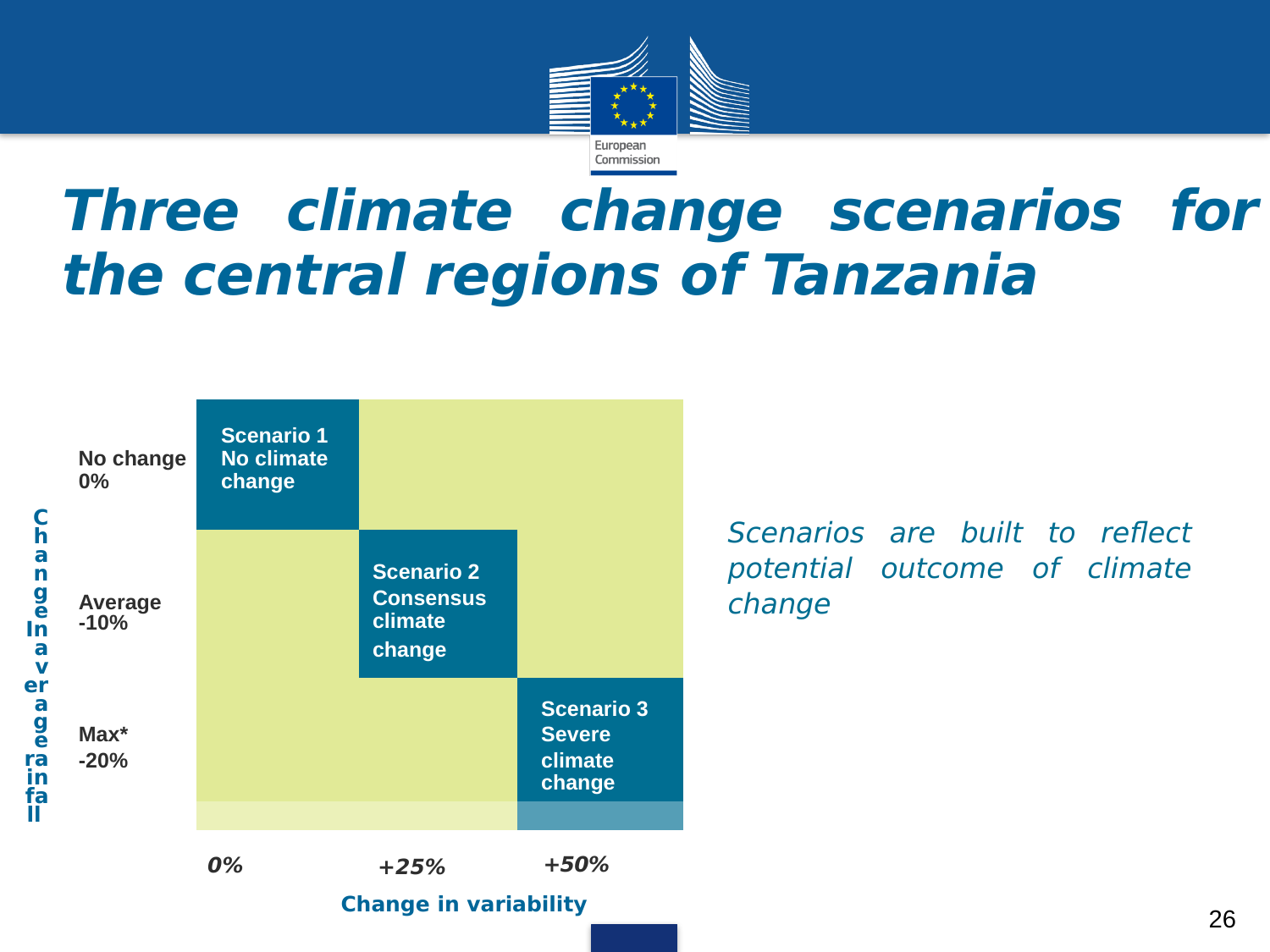

Three climate change scenarios for the central regions of Tanzania
| No change |  |  |  |  |
| --- | --- | --- | --- | --- |
|  | Scenario 1 No climate |  |  |  |
| 0% | change |  |  |  |
|  |  |  |  |  |
|  |  | Scenario 2 |  |  |
| Average -10% |  | Consensus climate |  |  |
|  |  | change |  |  |
|  |  |  | Scenario 3 |  |
| Max\* |  |  | Severe |  |
| -20% |  |  | climate change |  |
|  |  |  |  |  |
Change In average rainfall
Scenarios are built to reflect potential outcome of climate change
+50%
0%
+25%
Change in variability
26